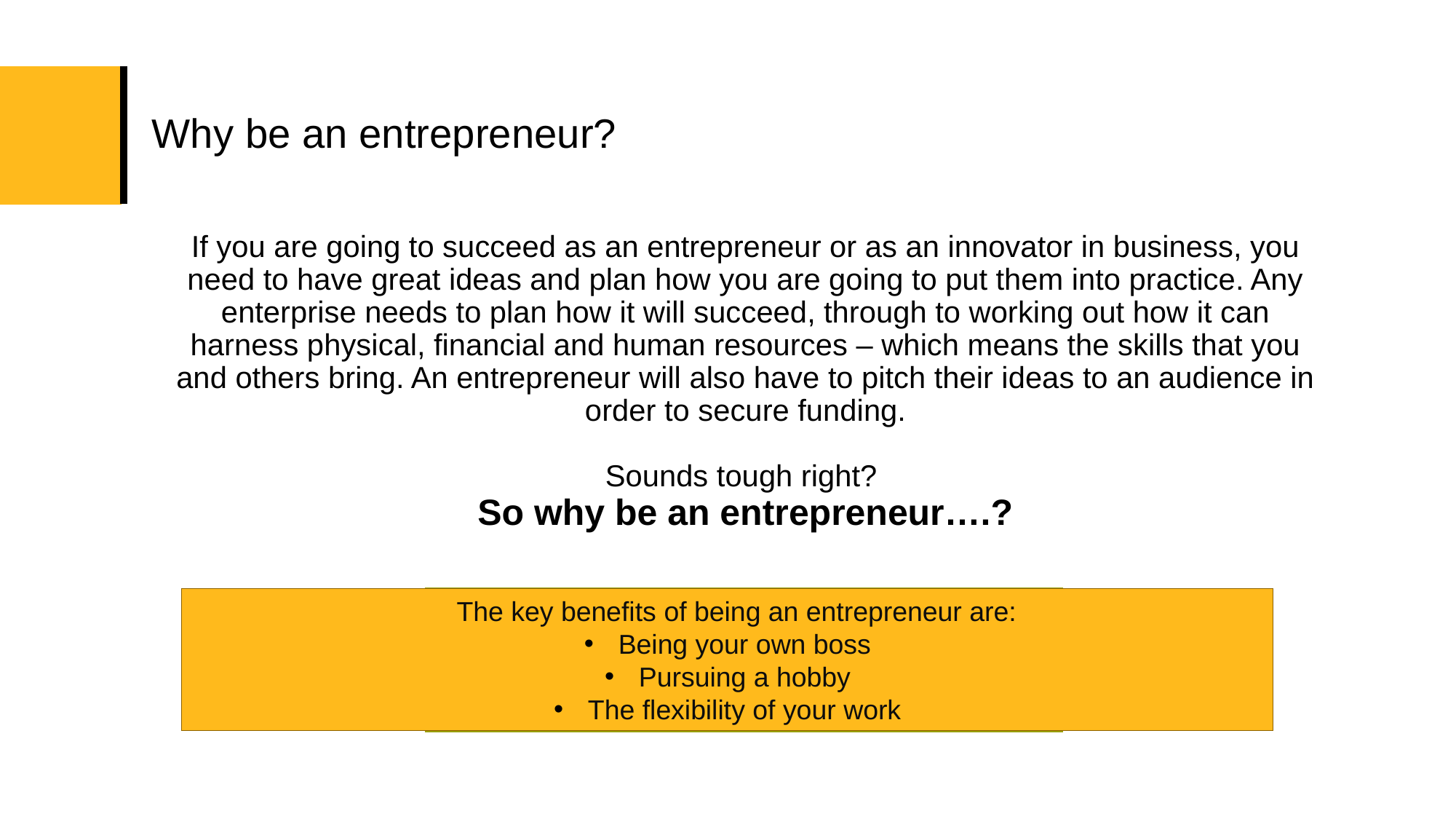

# Why be an entrepreneur?
If you are going to succeed as an entrepreneur or as an innovator in business, you need to have great ideas and plan how you are going to put them into practice. Any enterprise needs to plan how it will succeed, through to working out how it can harness physical, financial and human resources – which means the skills that you and others bring. An entrepreneur will also have to pitch their ideas to an audience in order to secure funding.
Sounds tough right?
So why be an entrepreneur….?
The key benefits of being an entrepreneur are:
Being your own boss
Pursuing a hobby
The flexibility of your work